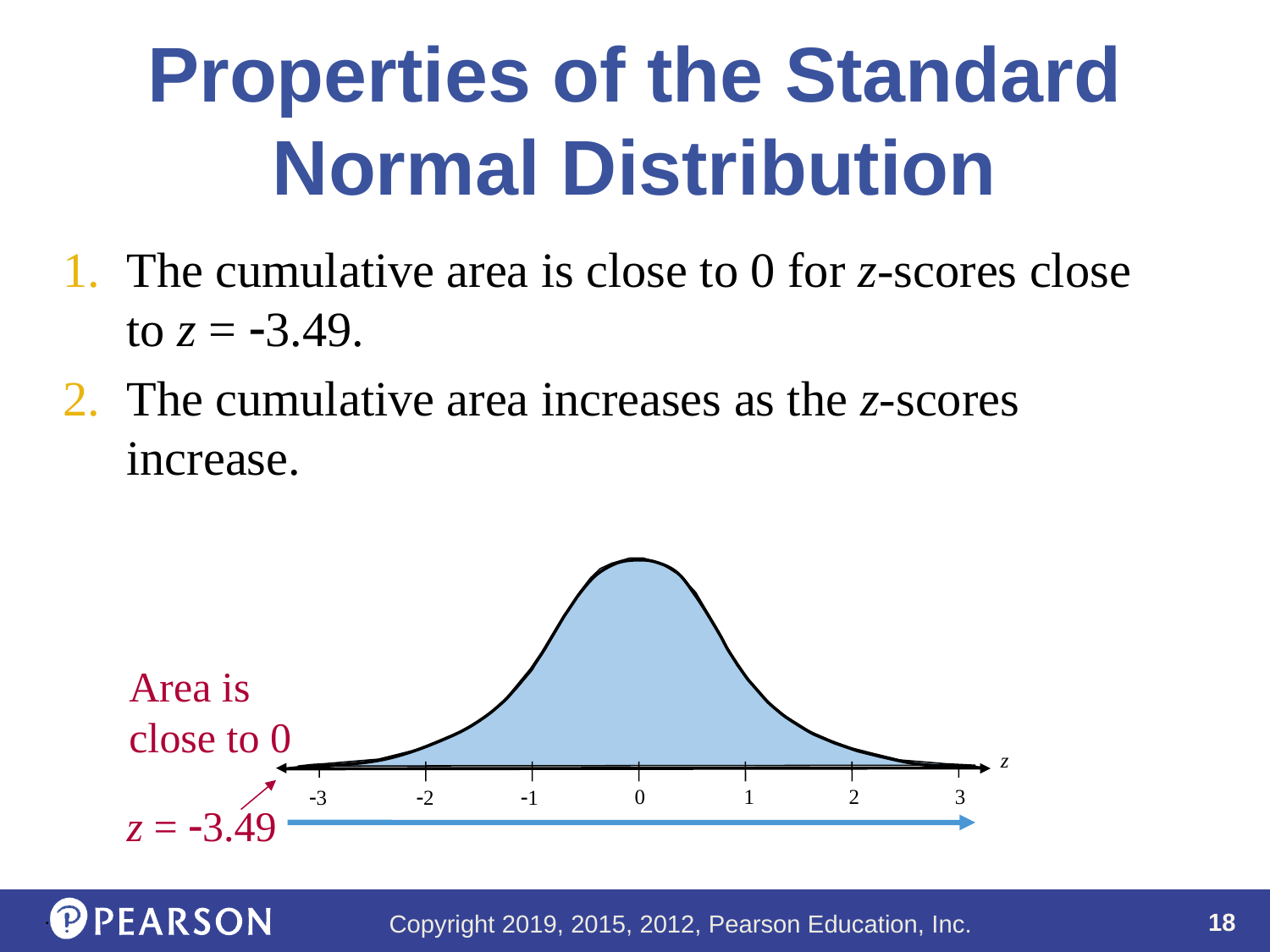

# Properties of the Standard Normal Distribution
The cumulative area is close to 0 for z-scores close to z = −3.49.
The cumulative area increases as the z-scores increase.

0
1
2
3
−3
−2
−1
z
Area is close to 0

z = −3.49
.